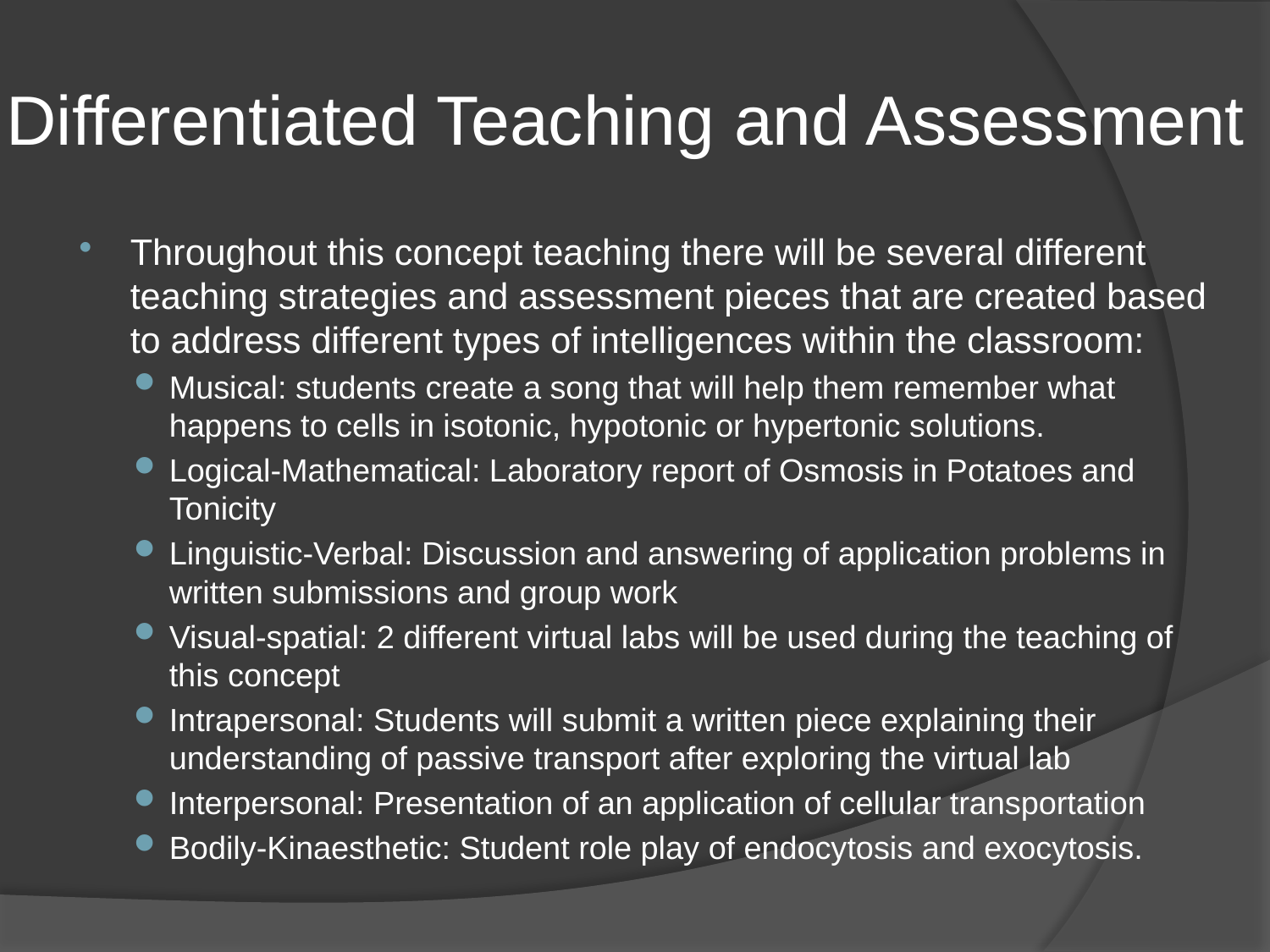

# Differentiated Teaching and Assessment
Throughout this concept teaching there will be several different teaching strategies and assessment pieces that are created based to address different types of intelligences within the classroom:
Musical: students create a song that will help them remember what happens to cells in isotonic, hypotonic or hypertonic solutions.
Logical-Mathematical: Laboratory report of Osmosis in Potatoes and Tonicity
Linguistic-Verbal: Discussion and answering of application problems in written submissions and group work
Visual-spatial: 2 different virtual labs will be used during the teaching of this concept
Intrapersonal: Students will submit a written piece explaining their understanding of passive transport after exploring the virtual lab
Interpersonal: Presentation of an application of cellular transportation
Bodily-Kinaesthetic: Student role play of endocytosis and exocytosis.